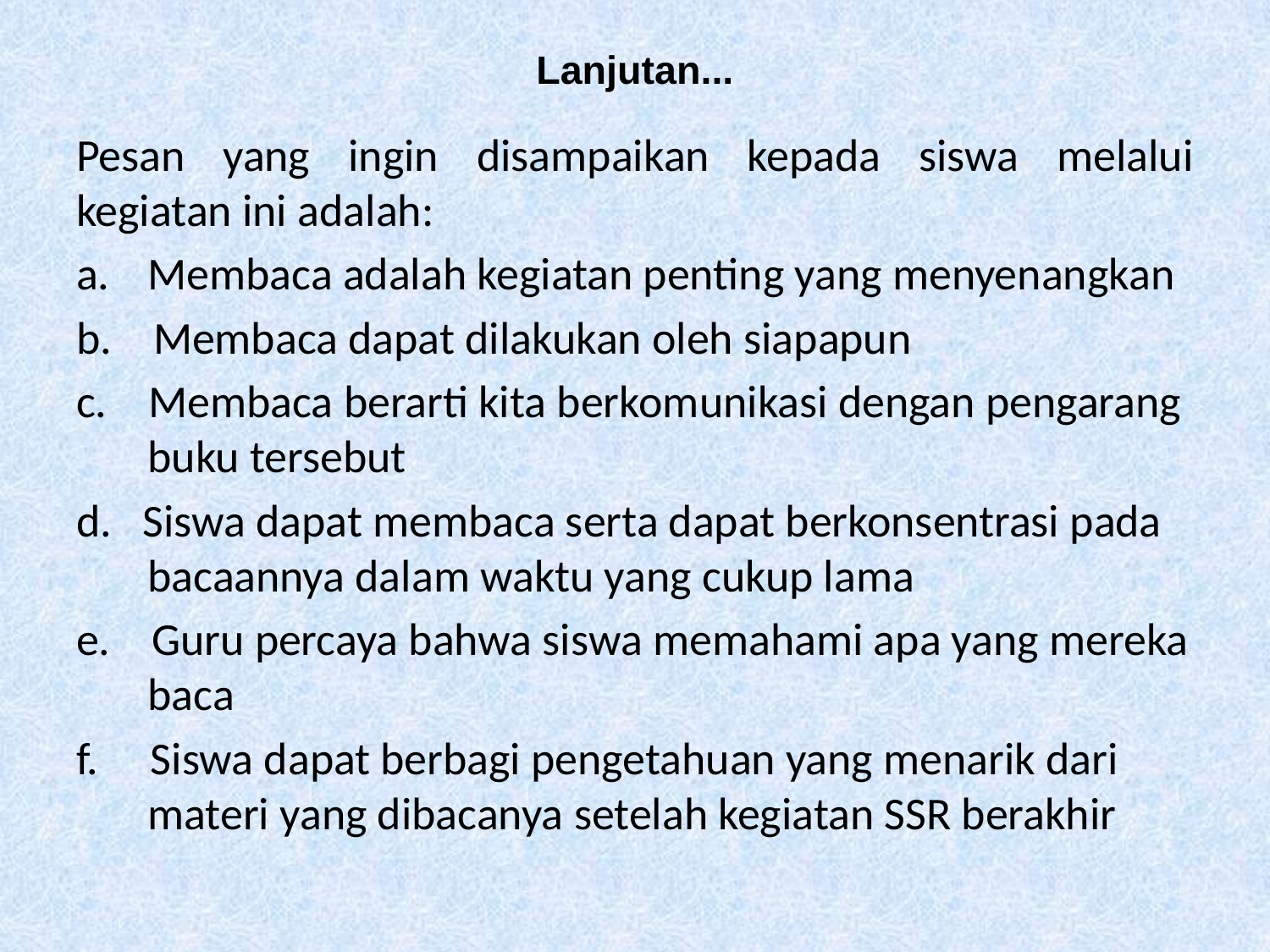

# Lanjutan...
Pesan yang ingin disampaikan kepada siswa melalui kegiatan ini adalah:
a. 	Membaca adalah kegiatan penting yang menyenangkan
b.    Membaca dapat dilakukan oleh siapapun
c.    Membaca berarti kita berkomunikasi dengan pengarang buku tersebut
d.   Siswa dapat membaca serta dapat berkonsentrasi pada bacaannya dalam waktu yang cukup lama
e.    Guru percaya bahwa siswa memahami apa yang mereka baca
f.     Siswa dapat berbagi pengetahuan yang menarik dari materi yang dibacanya setelah kegiatan SSR berakhir